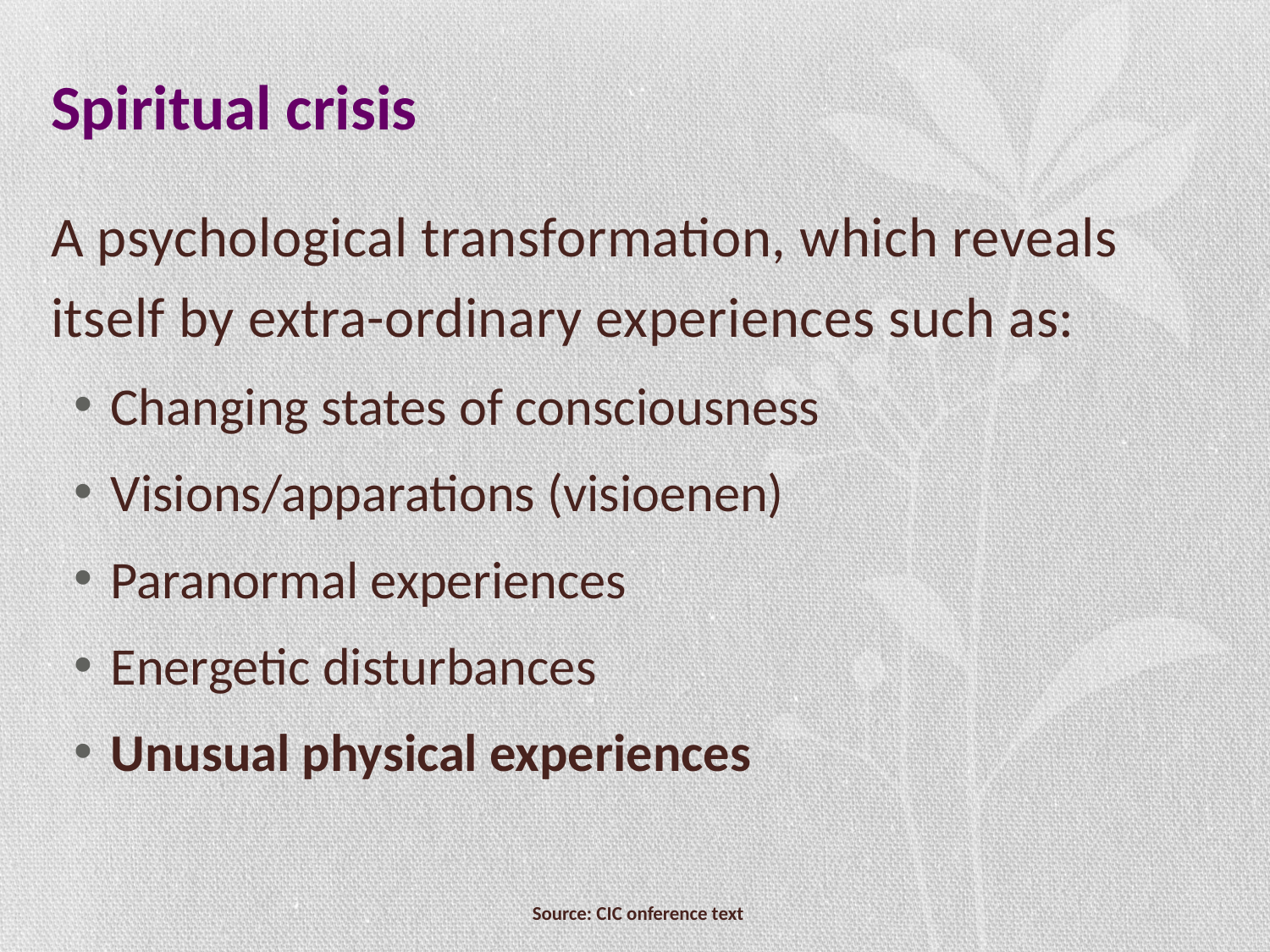

# Spiritual crisis
A psychological transformation, which reveals itself by extra-ordinary experiences such as:
 Changing states of consciousness
 Visions/apparations (visioenen)
 Paranormal experiences
 Energetic disturbances
 Unusual physical experiences
Source: CIC onference text